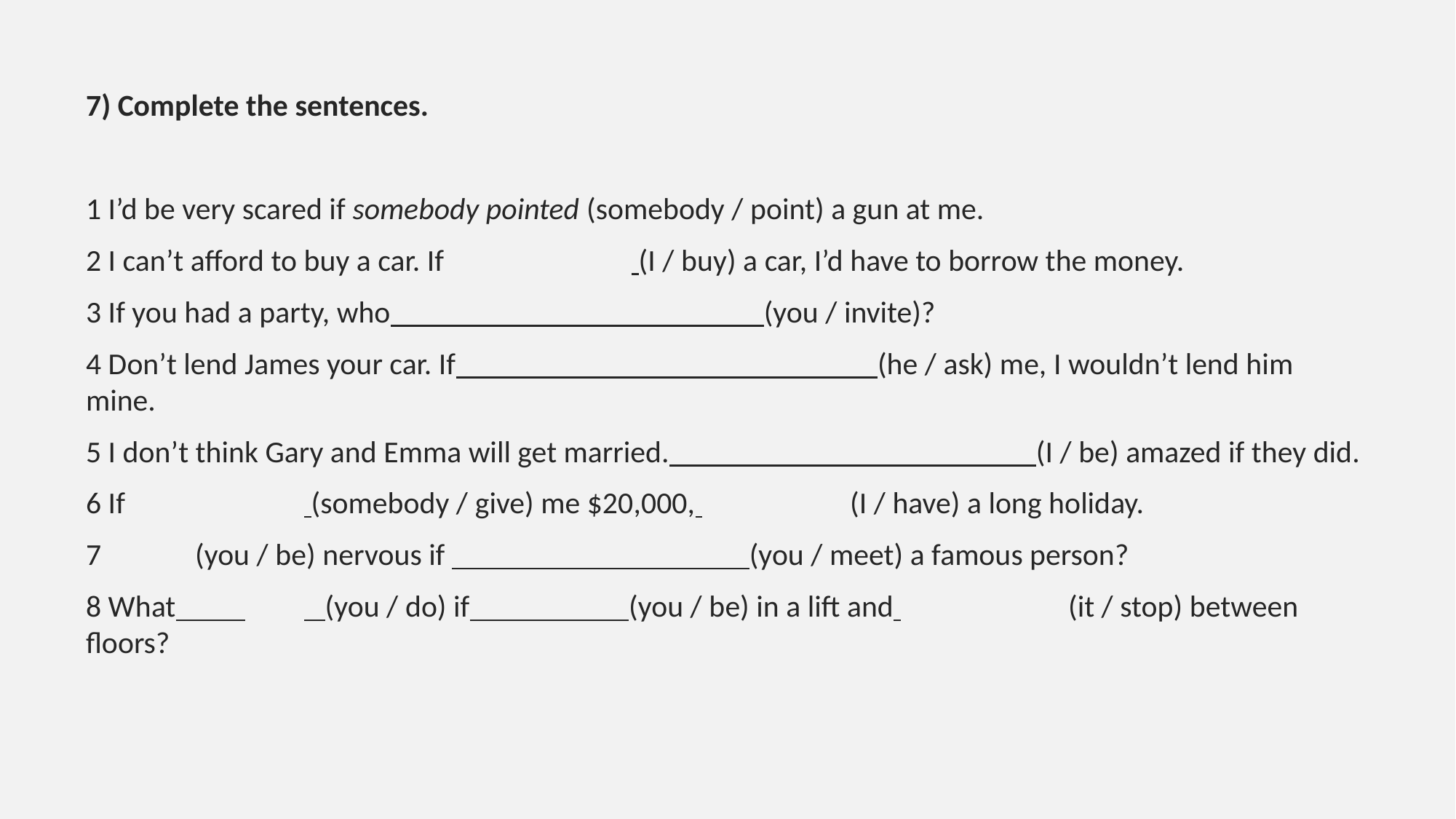

7) Complete the sentences.

1 I’d be very scared if somebody pointed (somebody / point) a gun at me.
2 I can’t afford to buy a car. If		 (I / buy) a car, I’d have to borrow the money.
3 If you had a party, who                                                      (you / invite)?
4 Don’t lend James your car. If                                                             (he / ask) me, I wouldn’t lend him mine.
5 I don’t think Gary and Emma will get married.                                                     (I / be) amazed if they did.
6 If		 (somebody / give) me $20,000, 		(I / have) a long holiday.
7 	(you / be) nervous if                                            (you / meet) a famous person?
8 What          	   (you / do) if                       (you / be) in a lift and 		(it / stop) between floors?